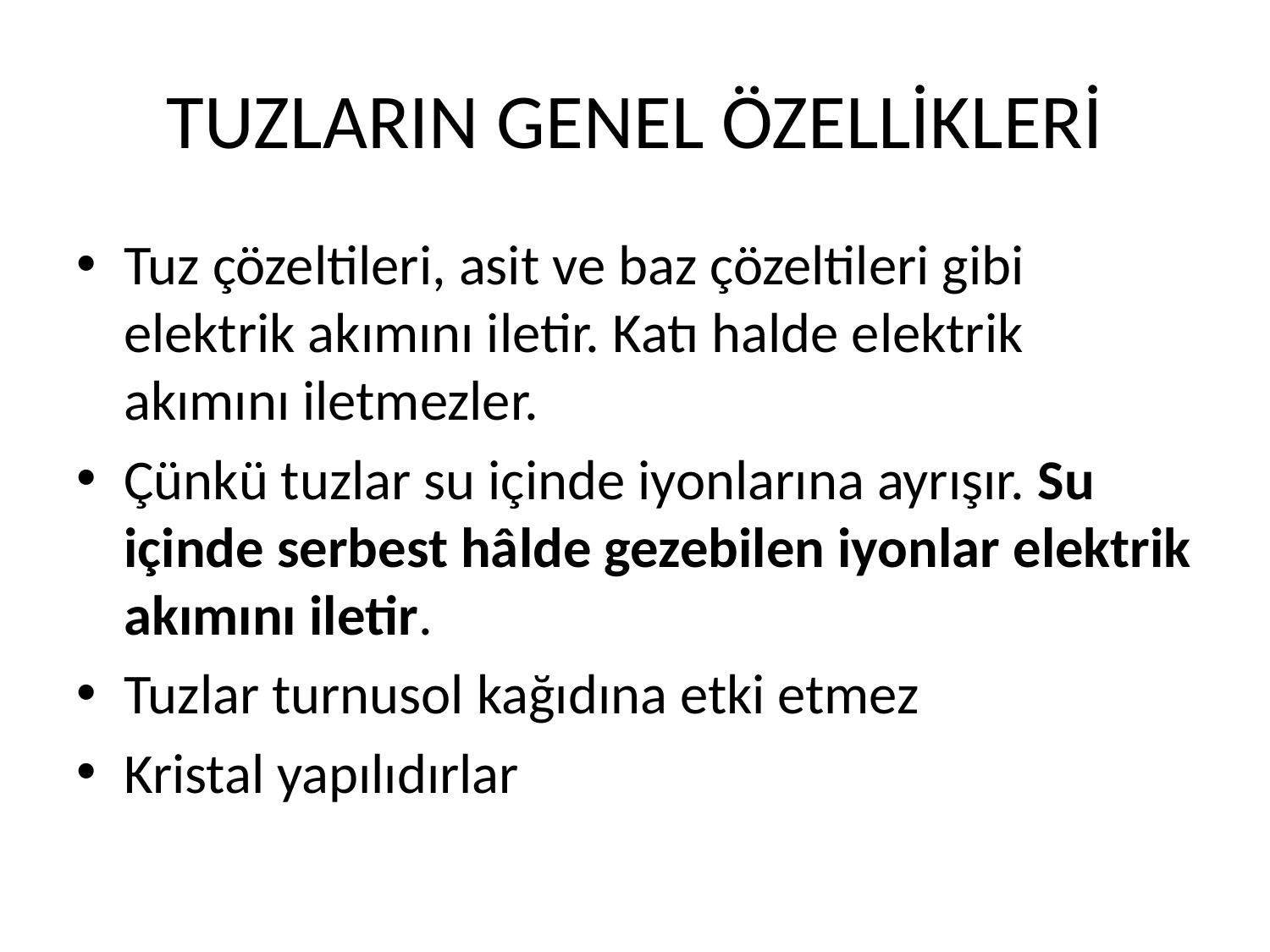

# TUZLARIN GENEL ÖZELLİKLERİ
Tuz çözeltileri, asit ve baz çözeltileri gibi elektrik akımını iletir. Katı halde elektrik akımını iletmezler.
Çünkü tuzlar su içinde iyonlarına ayrışır. Su içinde serbest hâlde gezebilen iyonlar elektrik akımını iletir.
Tuzlar turnusol kağıdına etki etmez
Kristal yapılıdırlar